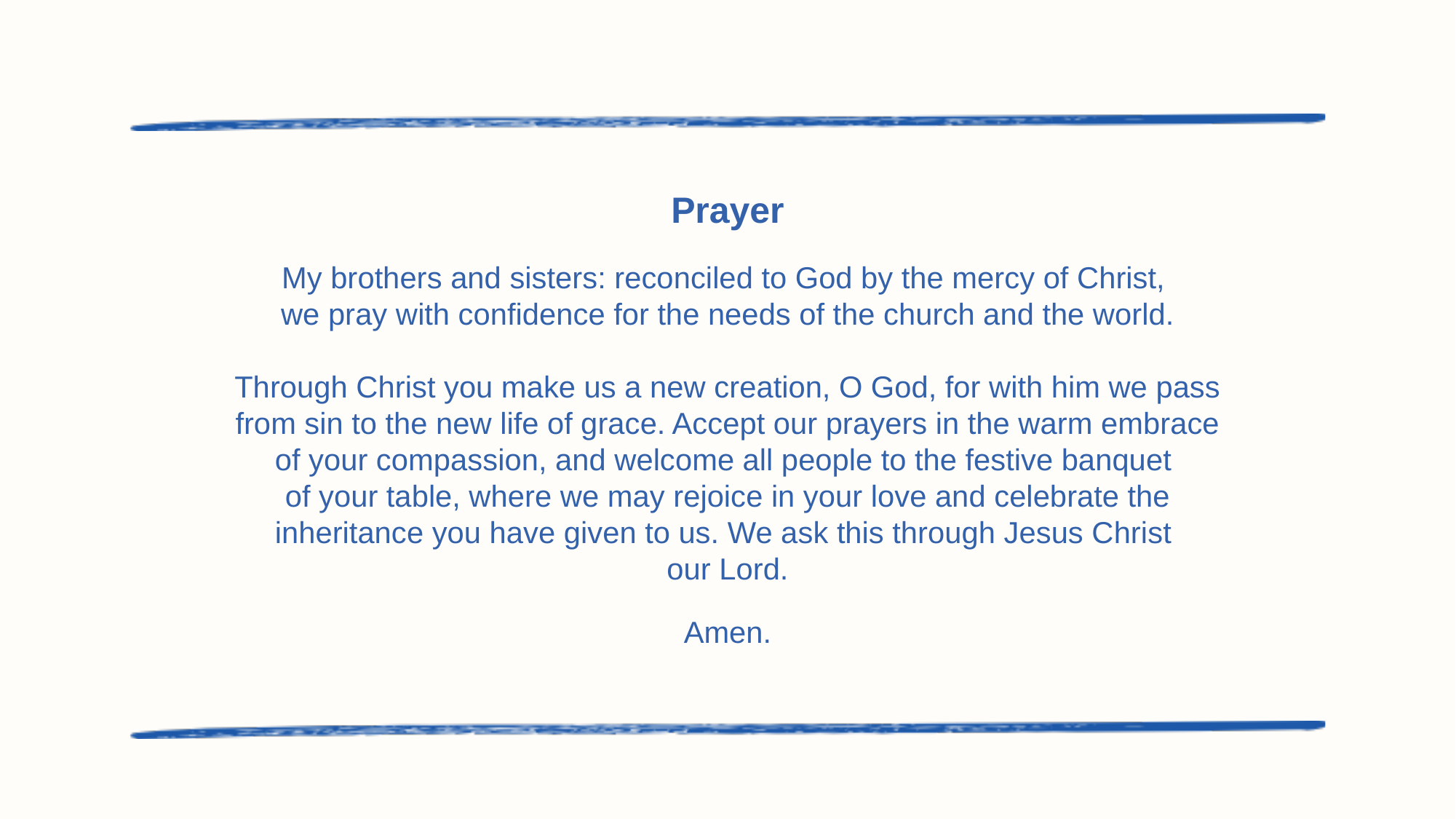

Prayer
My brothers and sisters: reconciled to God by the mercy of Christ,
we pray with confidence for the needs of the church and the world.
Through Christ you make us a new creation, O God, for with him we pass from sin to the new life of grace. Accept our prayers in the warm embrace of your compassion, and welcome all people to the festive banquet
of your table, where we may rejoice in your love and celebrate the inheritance you have given to us. We ask this through Jesus Christ
our Lord.
Amen.